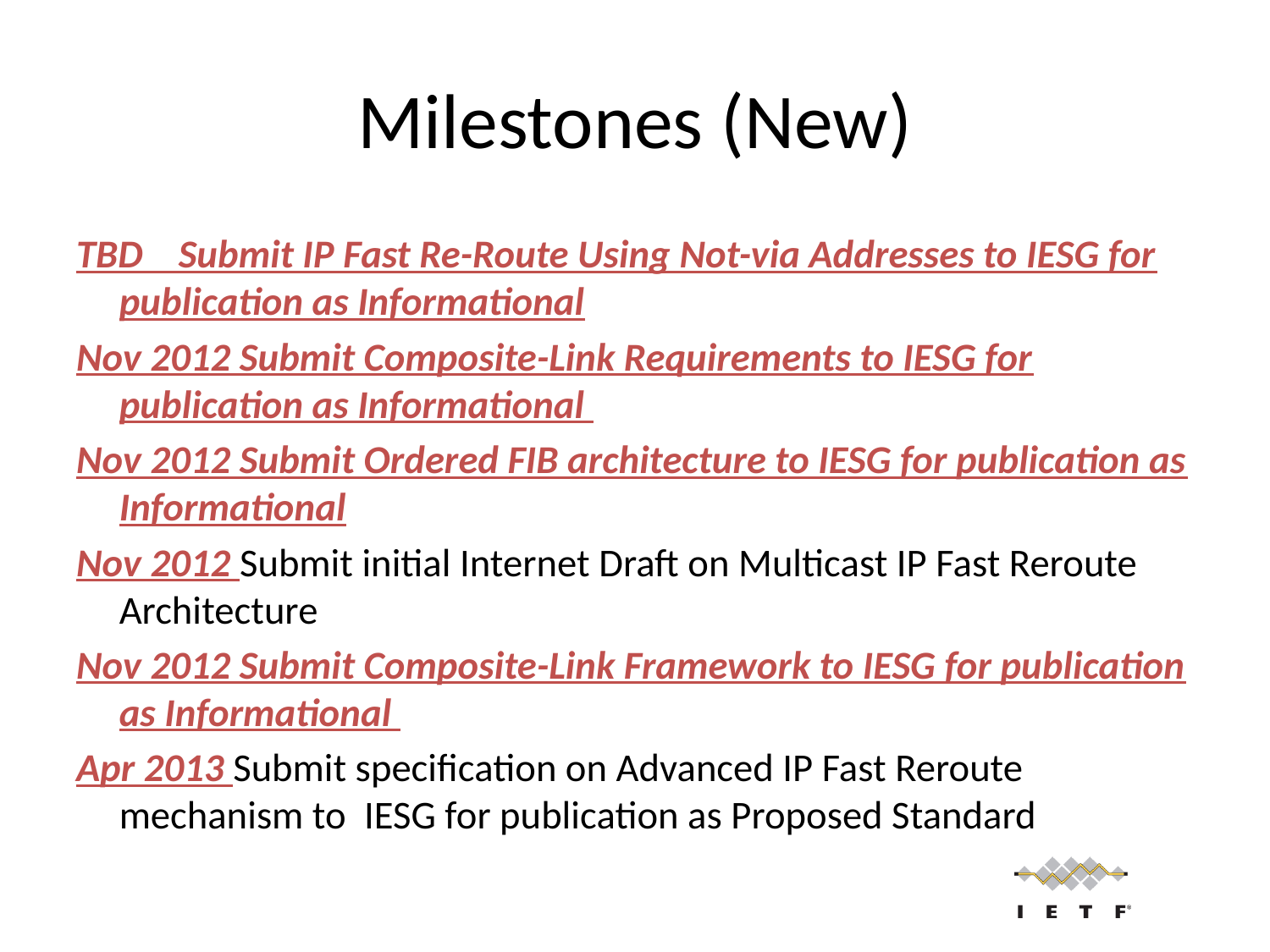

# Milestones (New)
TBD    Submit IP Fast Re-Route Using Not-via Addresses to IESG for publication as Informational
Nov 2012 Submit Composite-Link Requirements to IESG for publication as Informational
Nov 2012 Submit Ordered FIB architecture to IESG for publication as Informational
Nov 2012 Submit initial Internet Draft on Multicast IP Fast Reroute Architecture
Nov 2012 Submit Composite-Link Framework to IESG for publication as Informational
Apr 2013 Submit specification on Advanced IP Fast Reroute mechanism to  IESG for publication as Proposed Standard